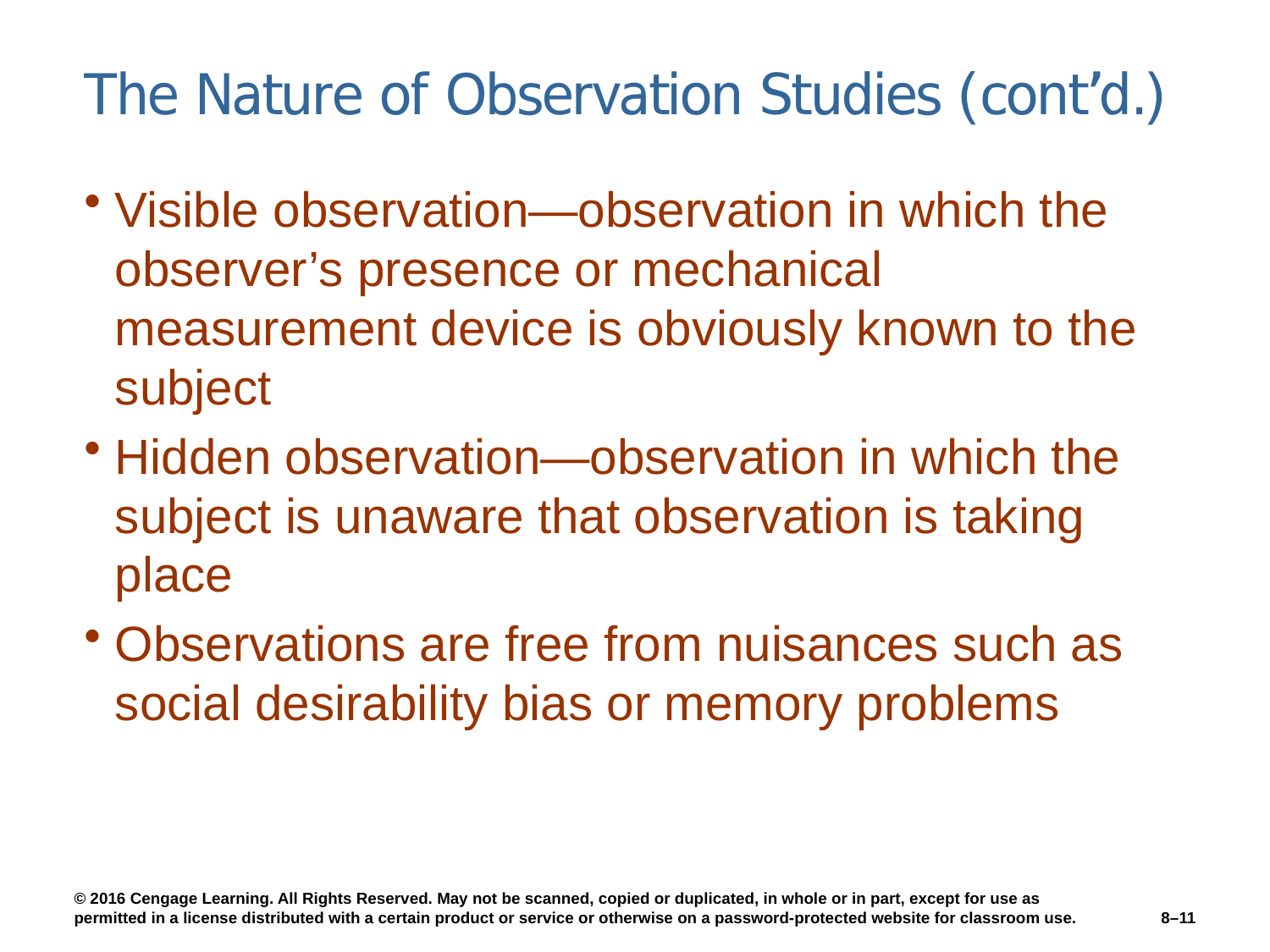

# The Nature of Observation Studies (cont’d.)
Visible observation—observation in which the observer’s presence or mechanical measurement device is obviously known to the subject
Hidden observation—observation in which the subject is unaware that observation is taking place
Observations are free from nuisances such as social desirability bias or memory problems
8–11
© 2016 Cengage Learning. All Rights Reserved. May not be scanned, copied or duplicated, in whole or in part, except for use as permitted in a license distributed with a certain product or service or otherwise on a password-protected website for classroom use.